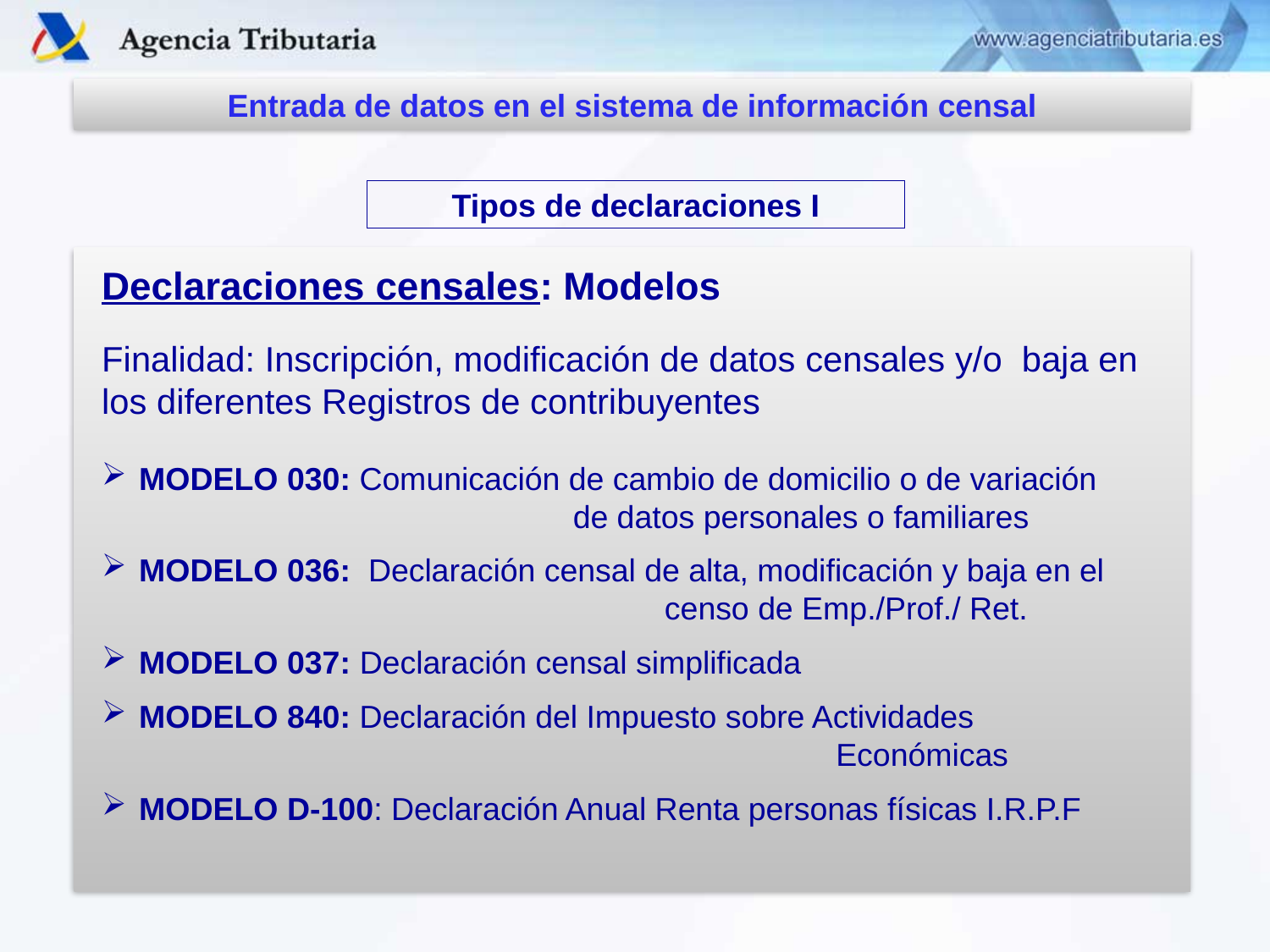

Entrada de datos en el sistema de información censal
Tipos de declaraciones I

Declaraciones censales: Modelos
Finalidad: Inscripción, modificación de datos censales y/o  baja en los diferentes Registros de contribuyentes
MODELO 030: Comunicación de cambio de domicilio o de variación 				      de datos personales o familiares
MODELO 036:  Declaración censal de alta, modificación y baja en el 			 		  censo de Emp./Prof./ Ret.
MODELO 037: Declaración censal simplificada
MODELO 840: Declaración del Impuesto sobre Actividades       						       Económicas
MODELO D-100: Declaración Anual Renta personas físicas I.R.P.F